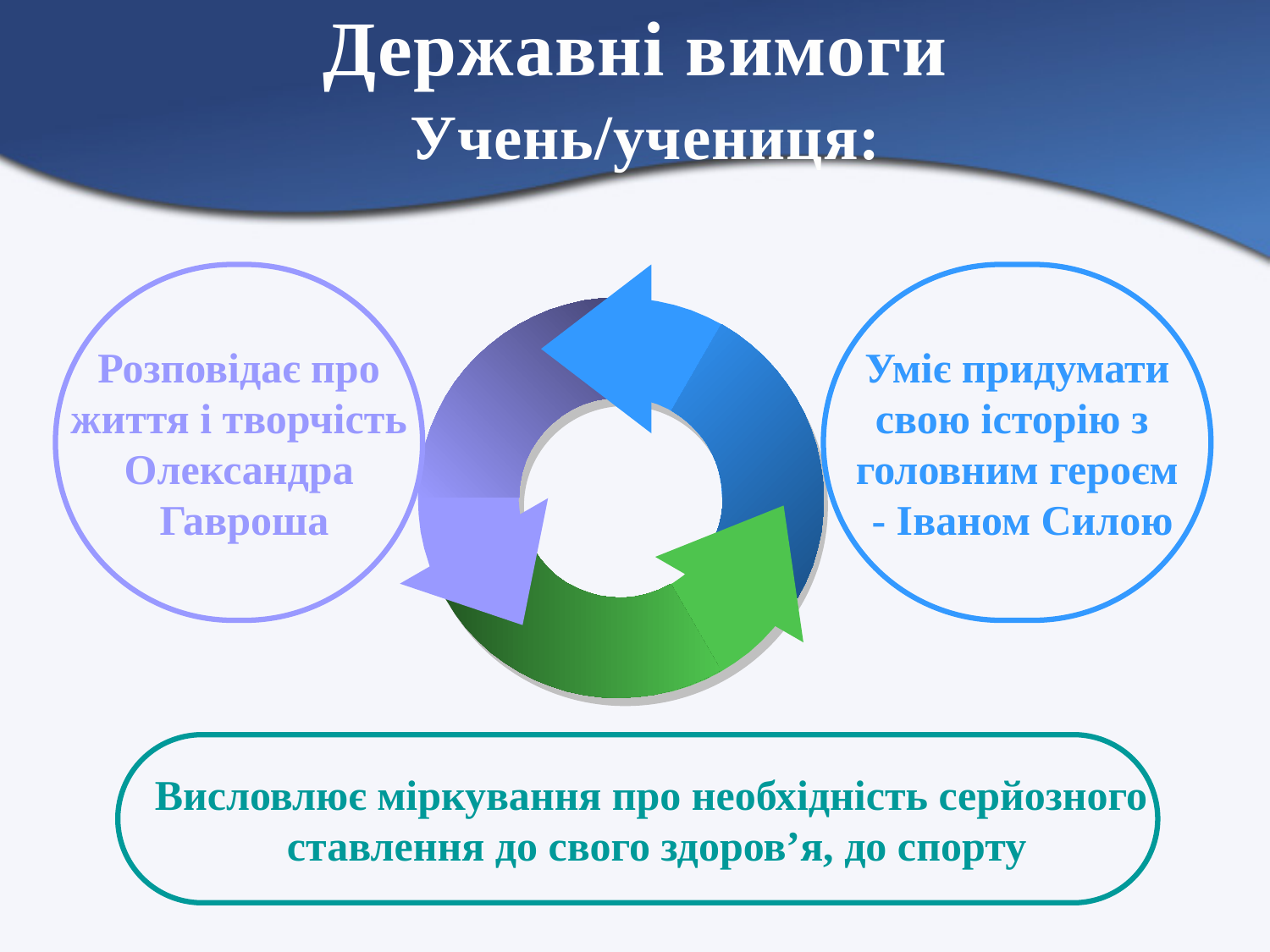

# Державні вимоги Учень/учениця:
Розповідає про
життя і творчість
Олександра
 Гавроша
Уміє придумати
свою історію з
головним героєм
 - Іваном Силою

Висловлює міркування про необхідність серйозного
ставлення до свого здоров’я, до спорту